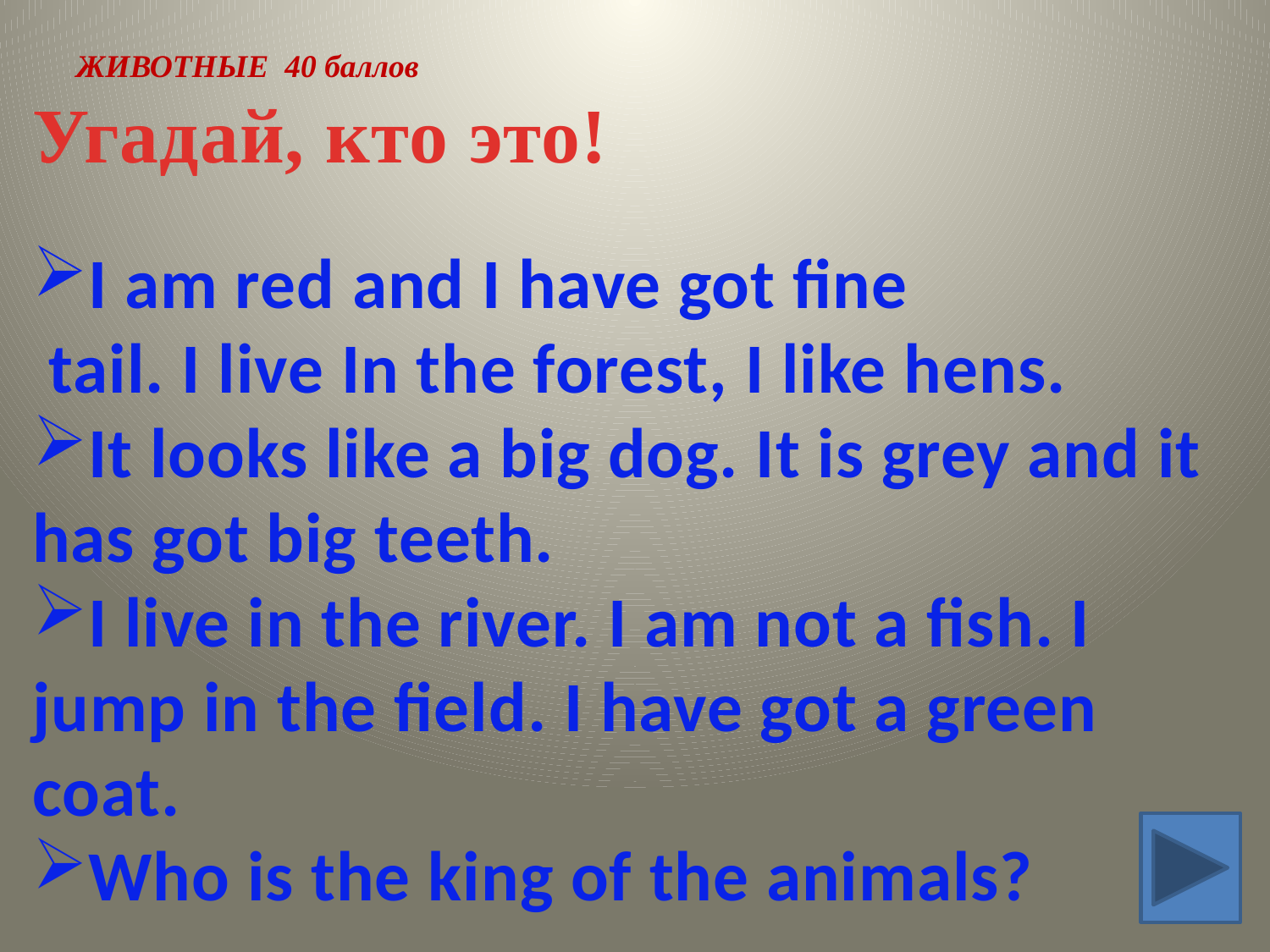

# ЖИВОТНЫЕ  40 баллов
Угадай, кто это!

I am red and I have got fine
 tail. I live In the forest, I like hens.
It looks like a big dog. It is grey and it has got big teeth.
I live in the river. I am not a fish. I jump in the field. I have got a green coat.
Who is the king of the animals?